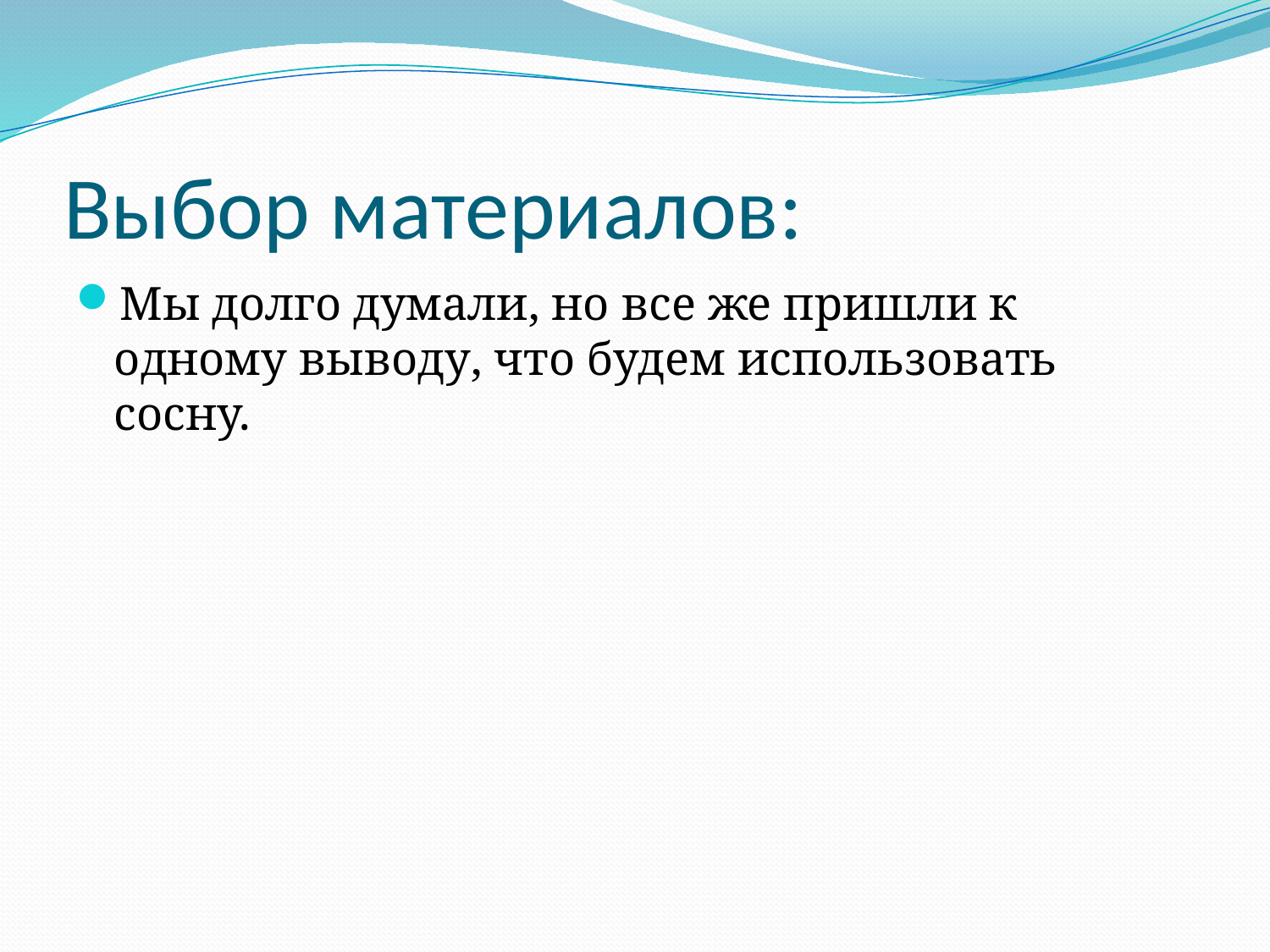

# Выбор материалов:
Мы долго думали, но все же пришли к одному выводу, что будем использовать сосну.